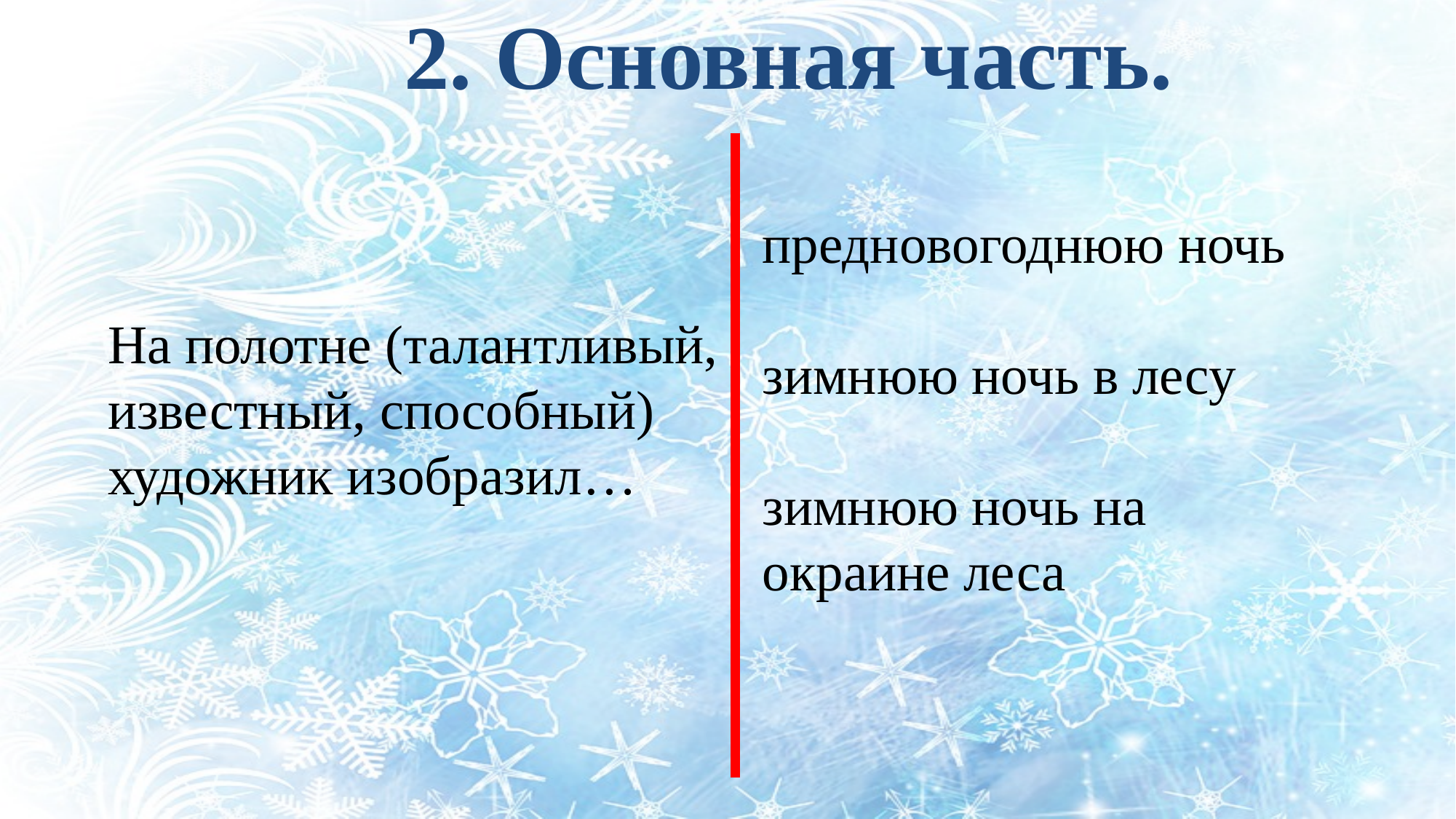

2. Основная часть.

На полотне (талантливый, известный, способный) художник изобразил…
предновогоднюю ночь

зимнюю ночь в лесу

зимнюю ночь на      окраине леса